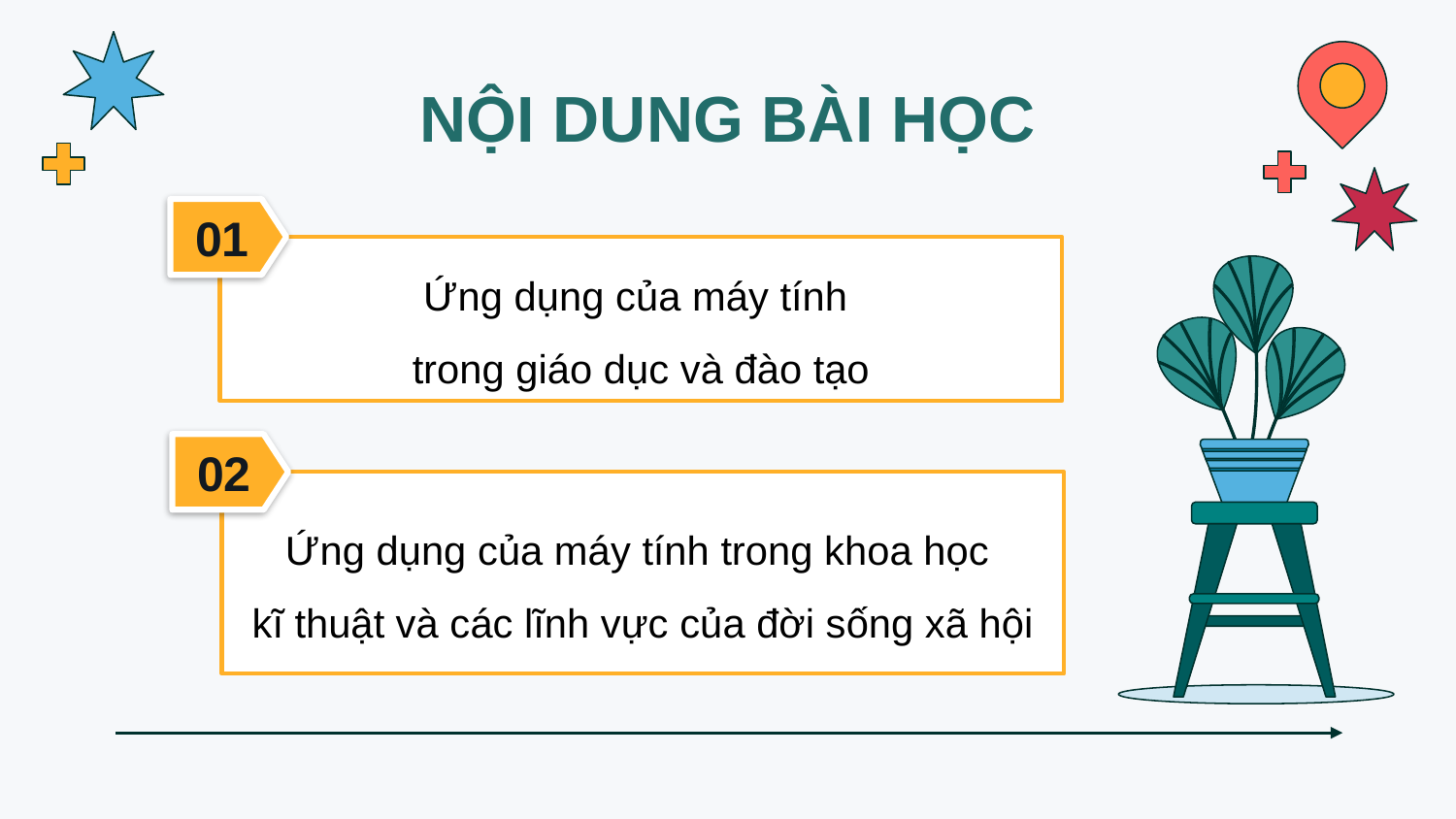

# NỘI DUNG BÀI HỌC

01
Ứng dụng của máy tính
trong giáo dục và đào tạo

02
Ứng dụng của máy tính trong khoa học
kĩ thuật và các lĩnh vực của đời sống xã hội